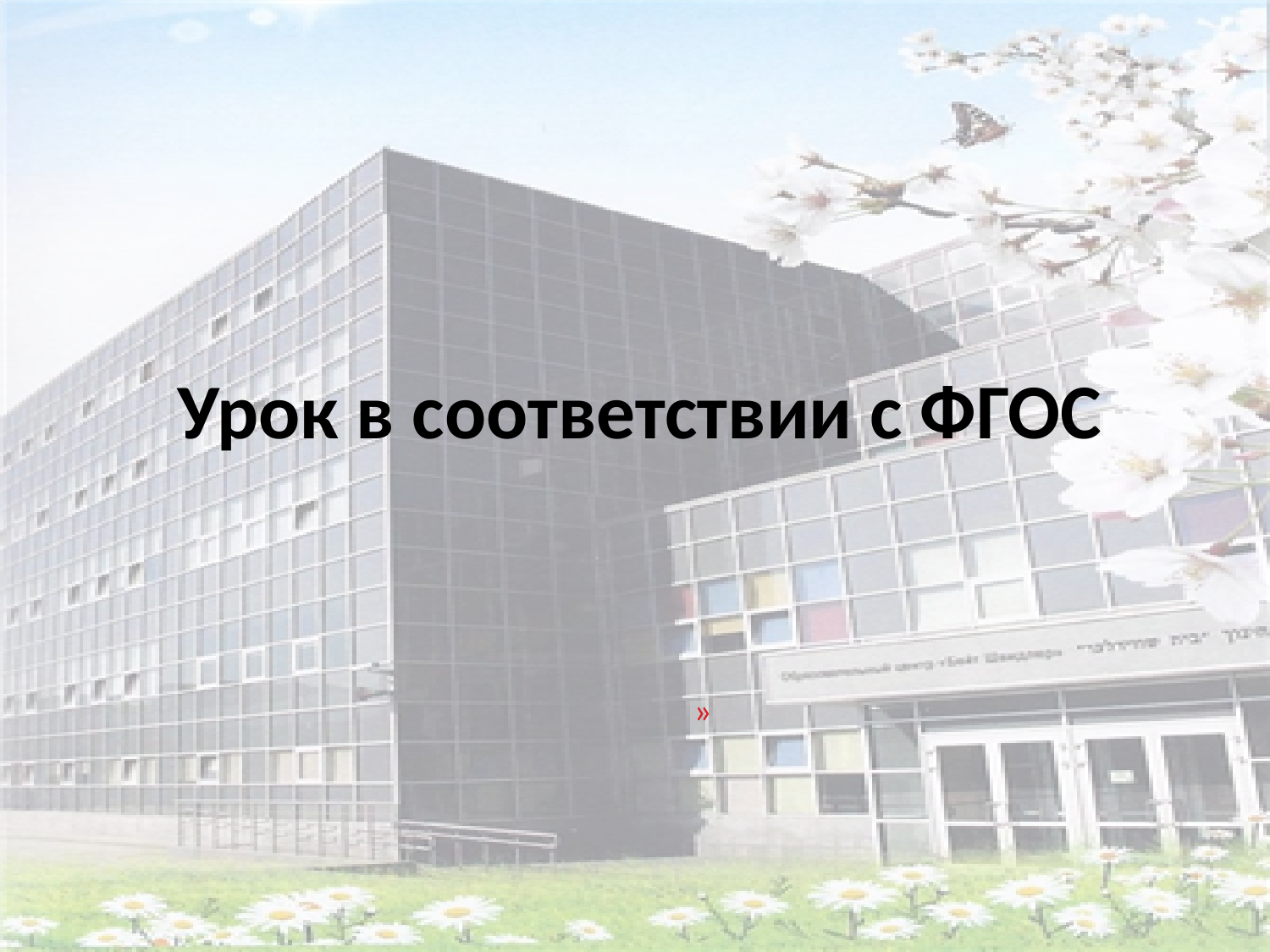

# Урок в соответствии с ФГОС
»